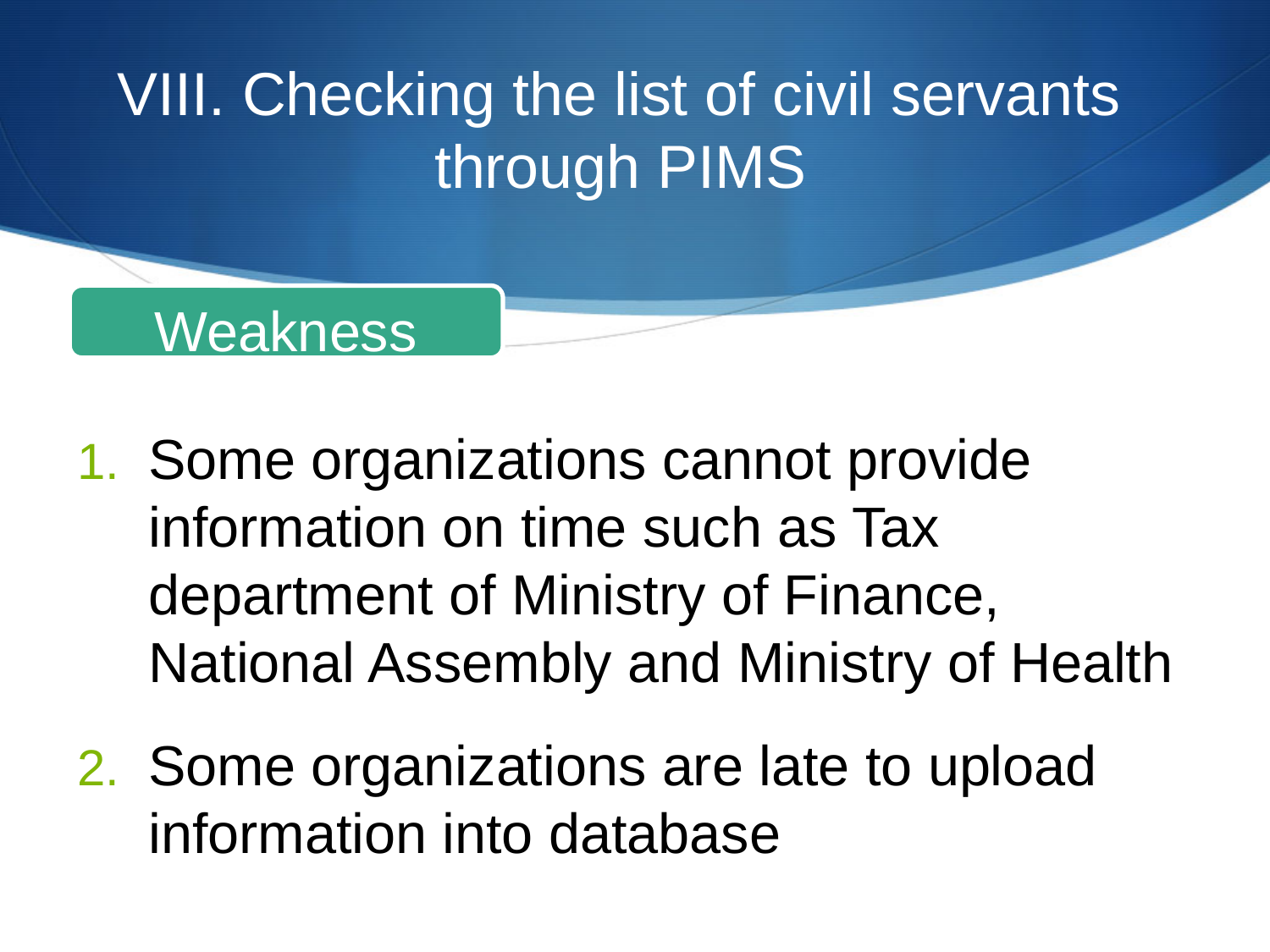

# VIII. Checking the list of civil servants through PIMS

Some organizations cannot provide information on time such as Tax department of Ministry of Finance, National Assembly and Ministry of Health
Some organizations are late to upload information into database
Weakness